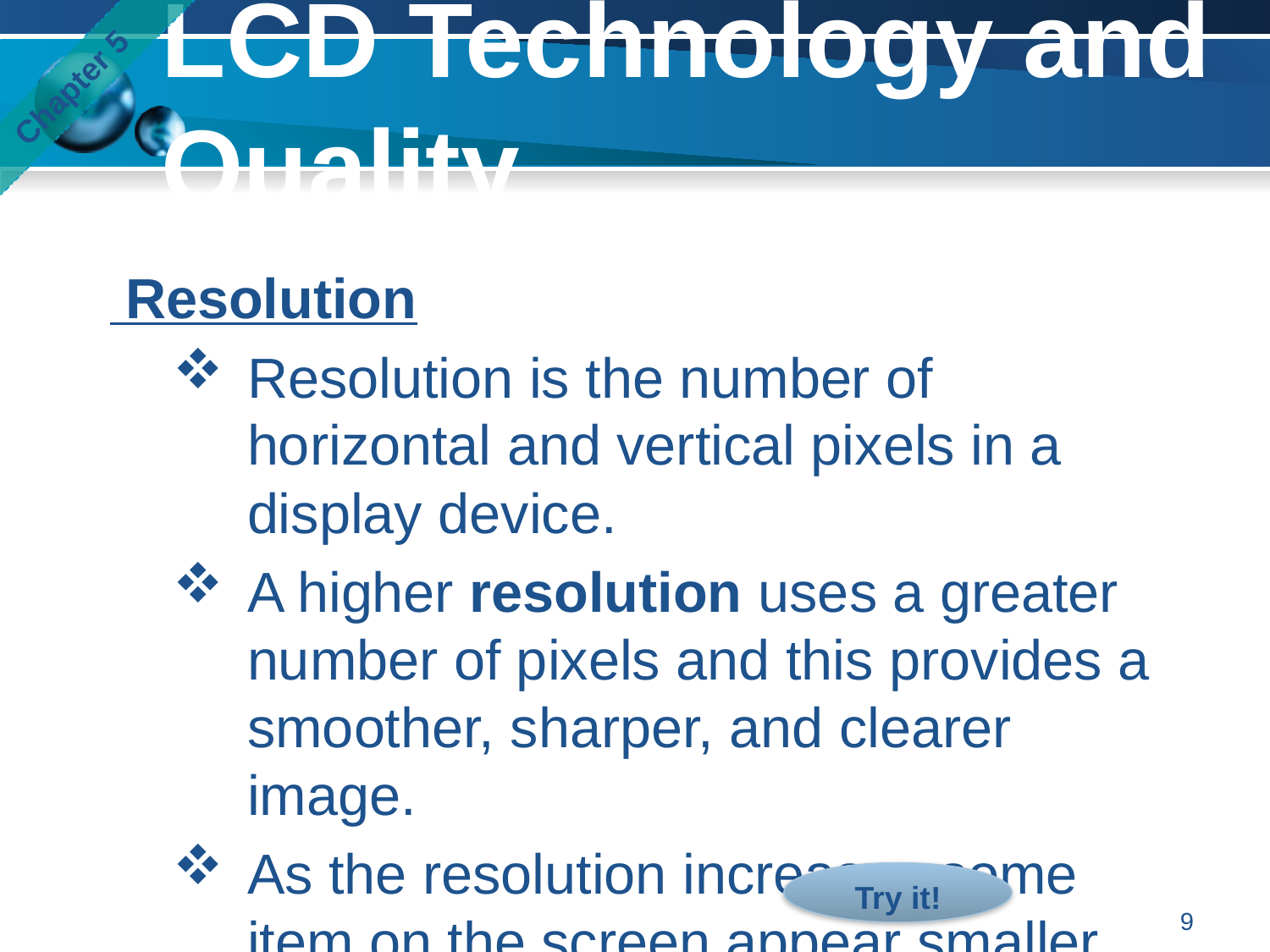

# LCD Technology and Quality
Chapter 5
Resolution
Resolution is the number of horizontal and vertical pixels in a display device.
A higher resolution uses a greater number of pixels and this provides a smoother, sharper, and clearer image.
As the resolution increases some item on the screen appear smaller such as menu bar, toolbars and rulers.

Try it!
9